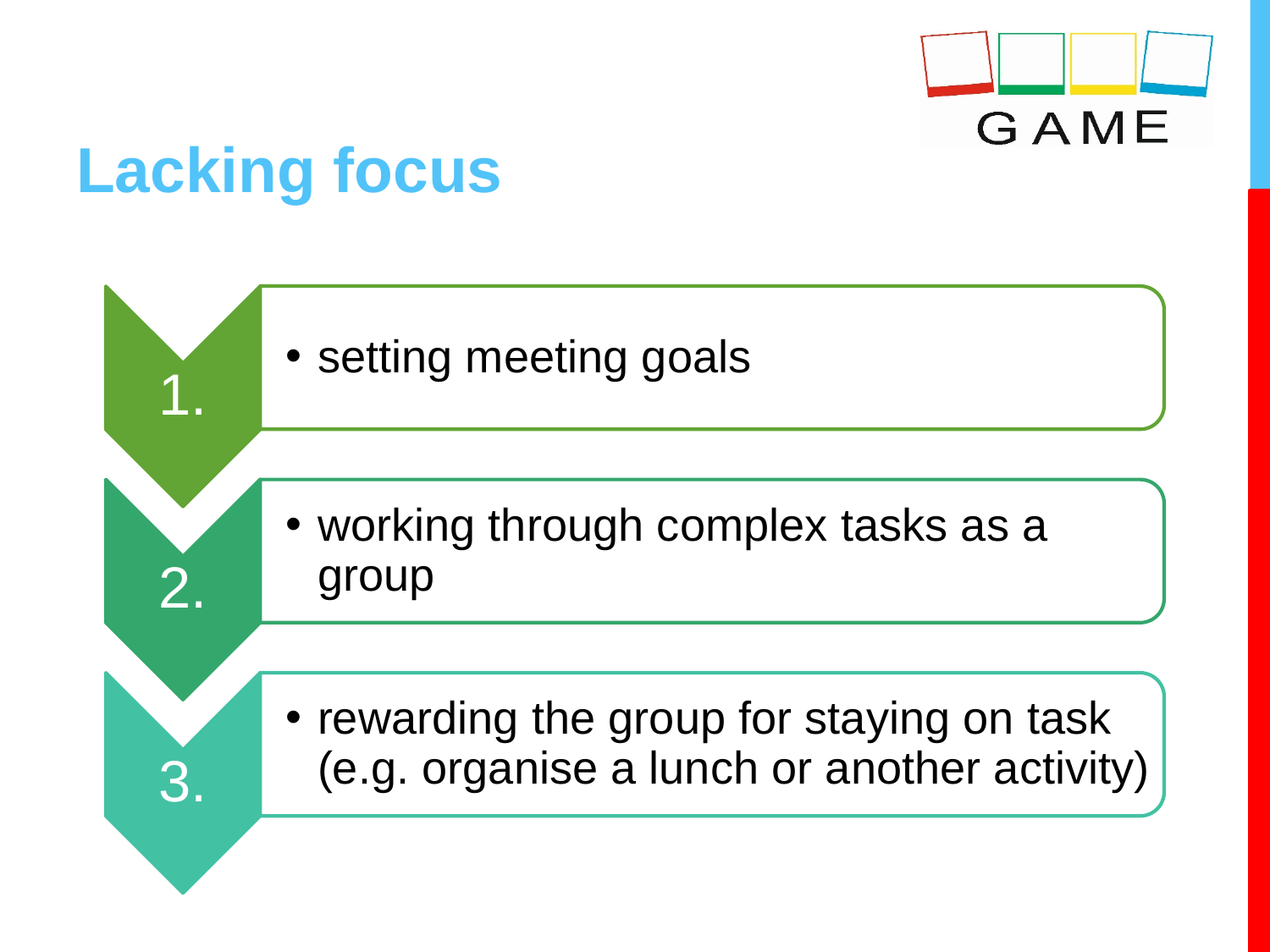

# Lacking focus

setting meeting goals

1.
working through complex tasks as a group

2.
rewarding the group for staying on task (e.g. organise a lunch or another activity)

3.